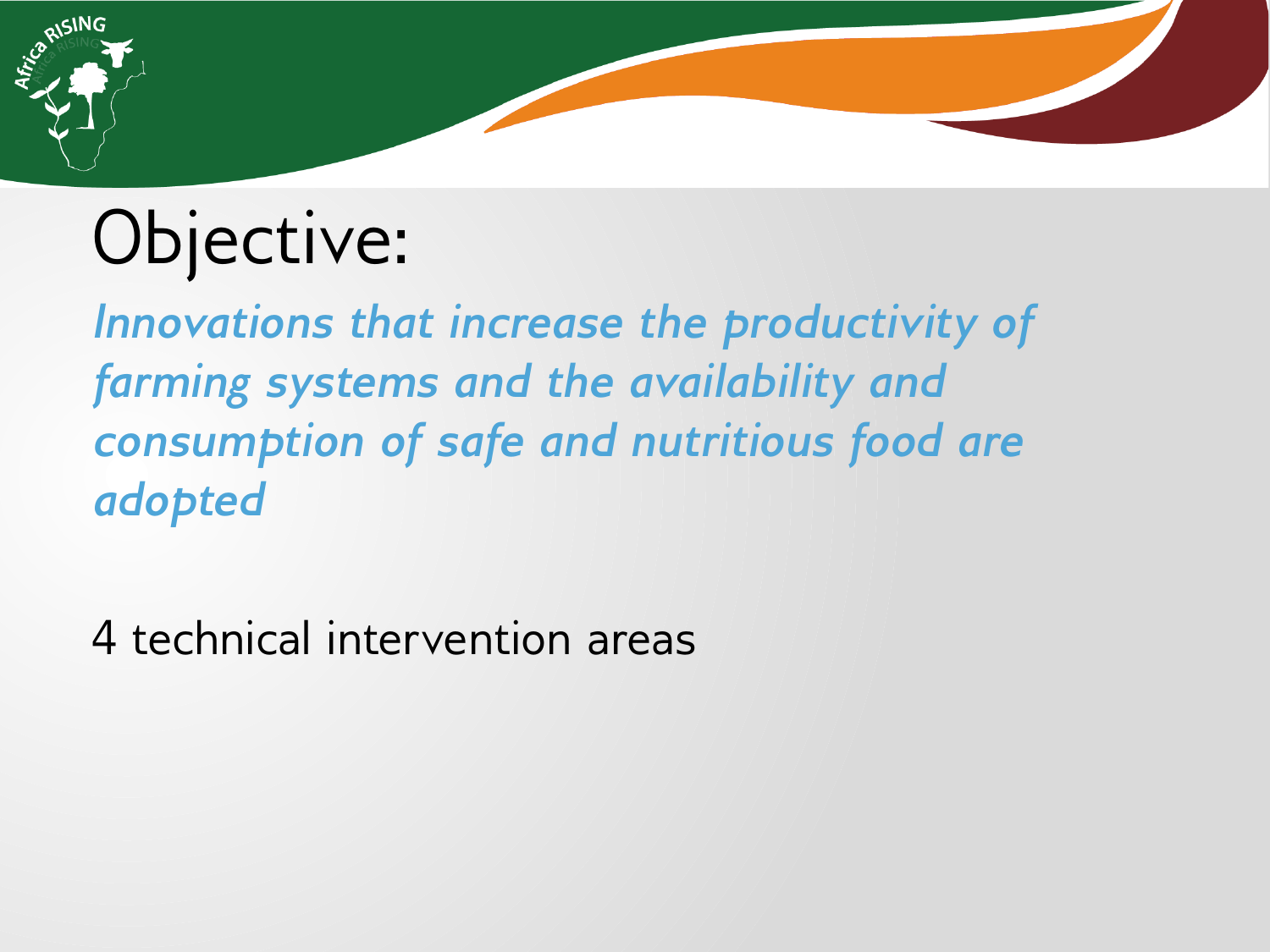

Objective:
Innovations that increase the productivity of farming systems and the availability and consumption of safe and nutritious food are adopted

4 technical intervention areas